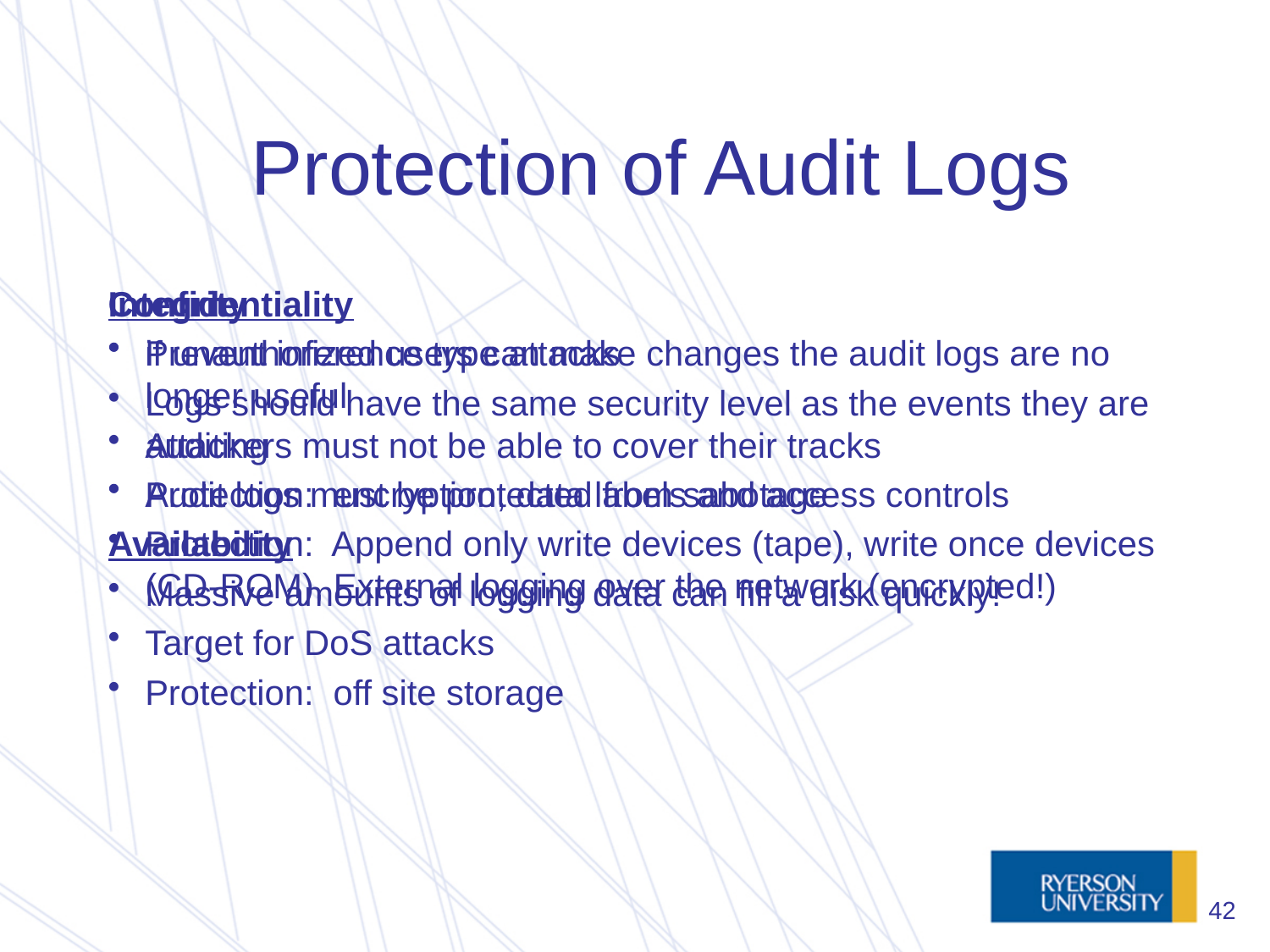

# Protection of Audit Logs
Integrity
if unauthorized users can make changes the audit logs are no longer useful
Attackers must not be able to cover their tracks
Audit logs must be protected from sabotage
Protection:  Append only write devices (tape), write once devices (CD-ROM), External logging over the network (encrypted!)

Confidentiality
Prevent inference type attacks
Logs should have the same security level as the events they are auditing
Protection:  encryption, data labels and access controls
Availability
Massive amounts of logging data can fill a disk quickly!
Target for DoS attacks
Protection:  off site storage

42